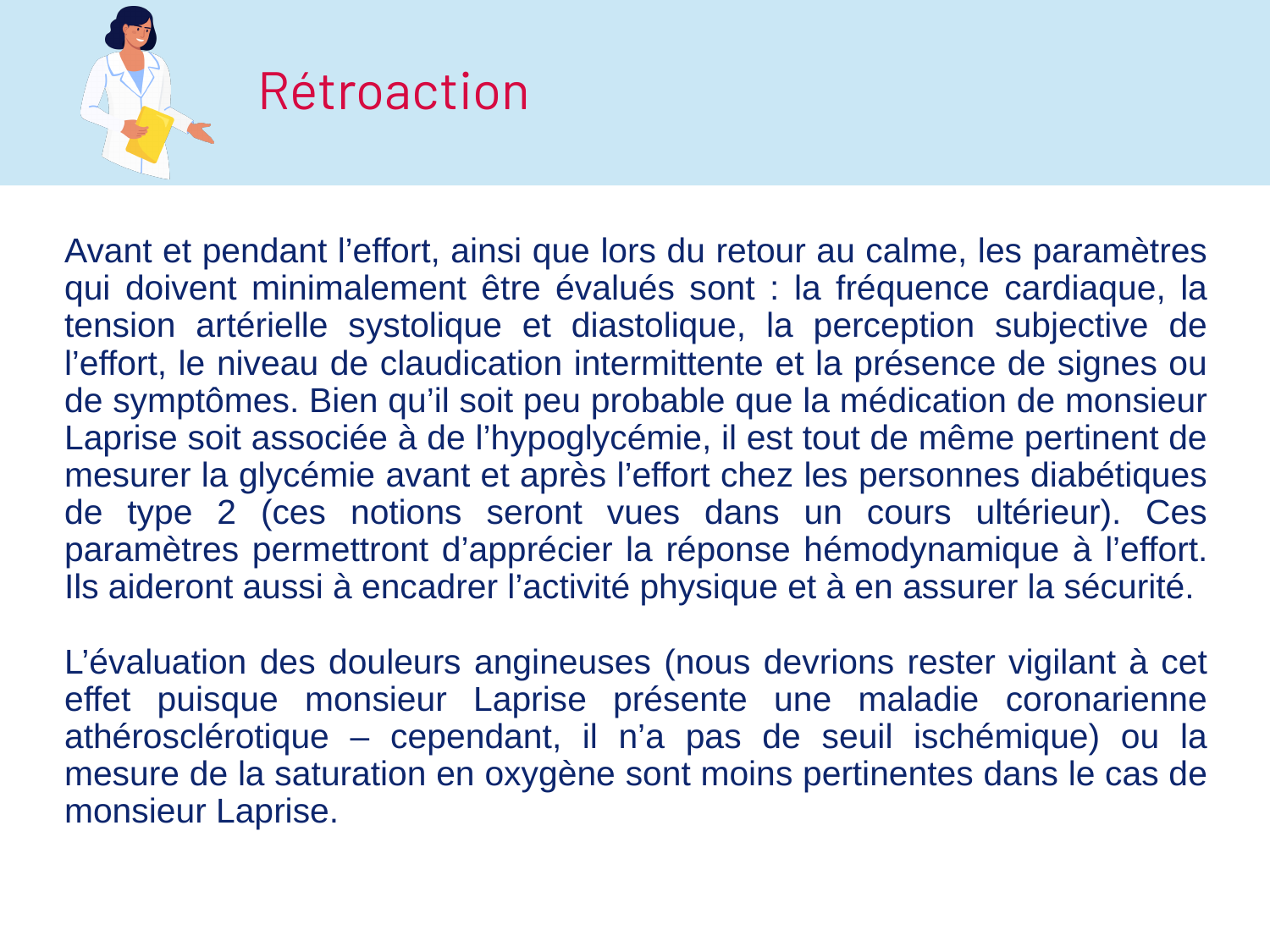

Avant et pendant l’effort, ainsi que lors du retour au calme, les paramètres qui doivent minimalement être évalués sont : la fréquence cardiaque, la tension artérielle systolique et diastolique, la perception subjective de l’effort, le niveau de claudication intermittente et la présence de signes ou de symptômes. Bien qu’il soit peu probable que la médication de monsieur Laprise soit associée à de l’hypoglycémie, il est tout de même pertinent de mesurer la glycémie avant et après l’effort chez les personnes diabétiques de type 2 (ces notions seront vues dans un cours ultérieur). Ces paramètres permettront d’apprécier la réponse hémodynamique à l’effort. Ils aideront aussi à encadrer l’activité physique et à en assurer la sécurité.

L’évaluation des douleurs angineuses (nous devrions rester vigilant à cet effet puisque monsieur Laprise présente une maladie coronarienne athérosclérotique – cependant, il n’a pas de seuil ischémique) ou la mesure de la saturation en oxygène sont moins pertinentes dans le cas de monsieur Laprise.